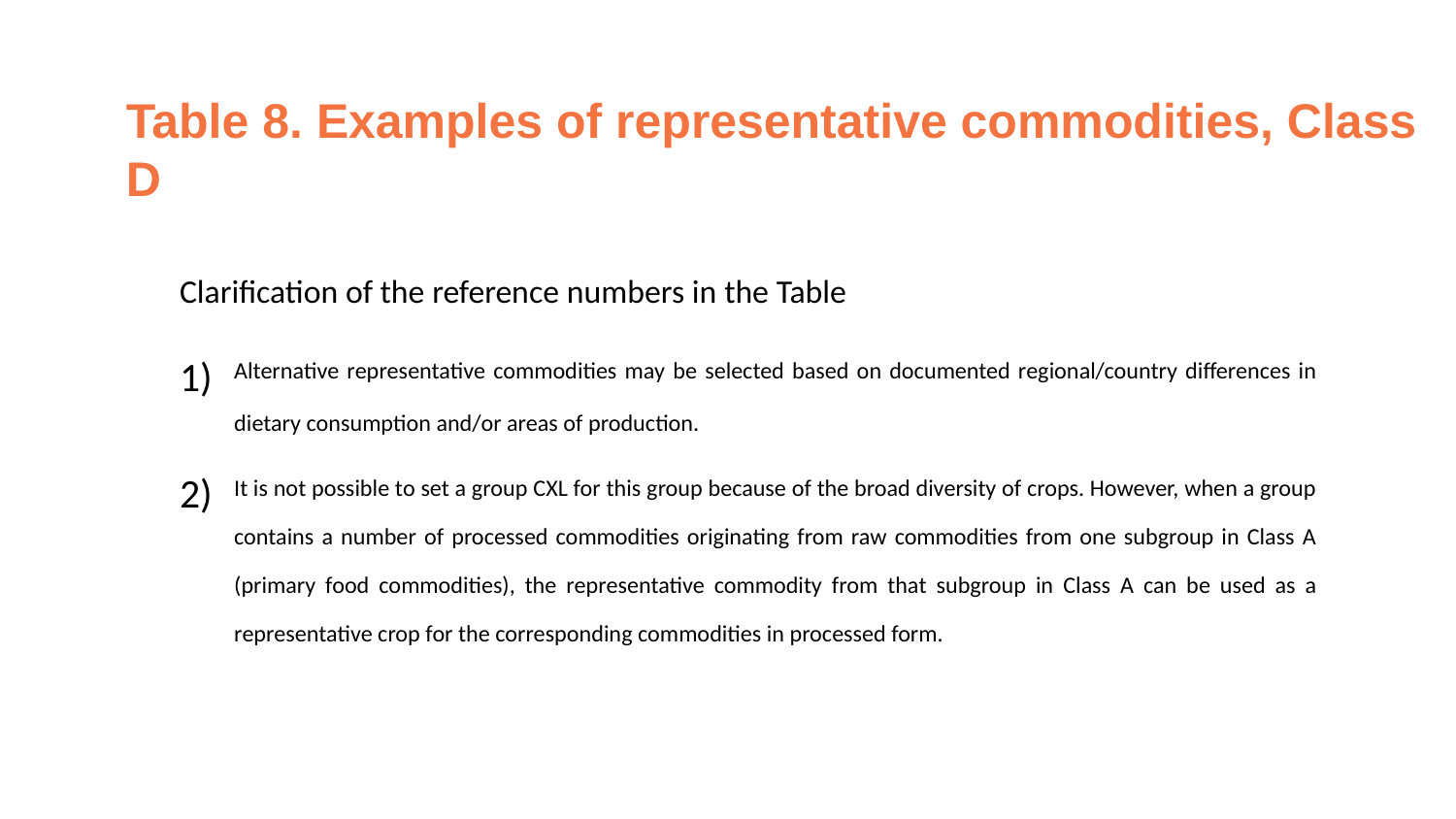

Table 8. Examples of representative commodities, Class D

Clarification of the reference numbers in the Table
Alternative representative commodities may be selected based on documented regional/country differences in dietary consumption and/or areas of production.
It is not possible to set a group CXL for this group because of the broad diversity of crops. However, when a group contains a number of processed commodities originating from raw commodities from one subgroup in Class A (primary food commodities), the representative commodity from that subgroup in Class A can be used as a representative crop for the corresponding commodities in processed form.